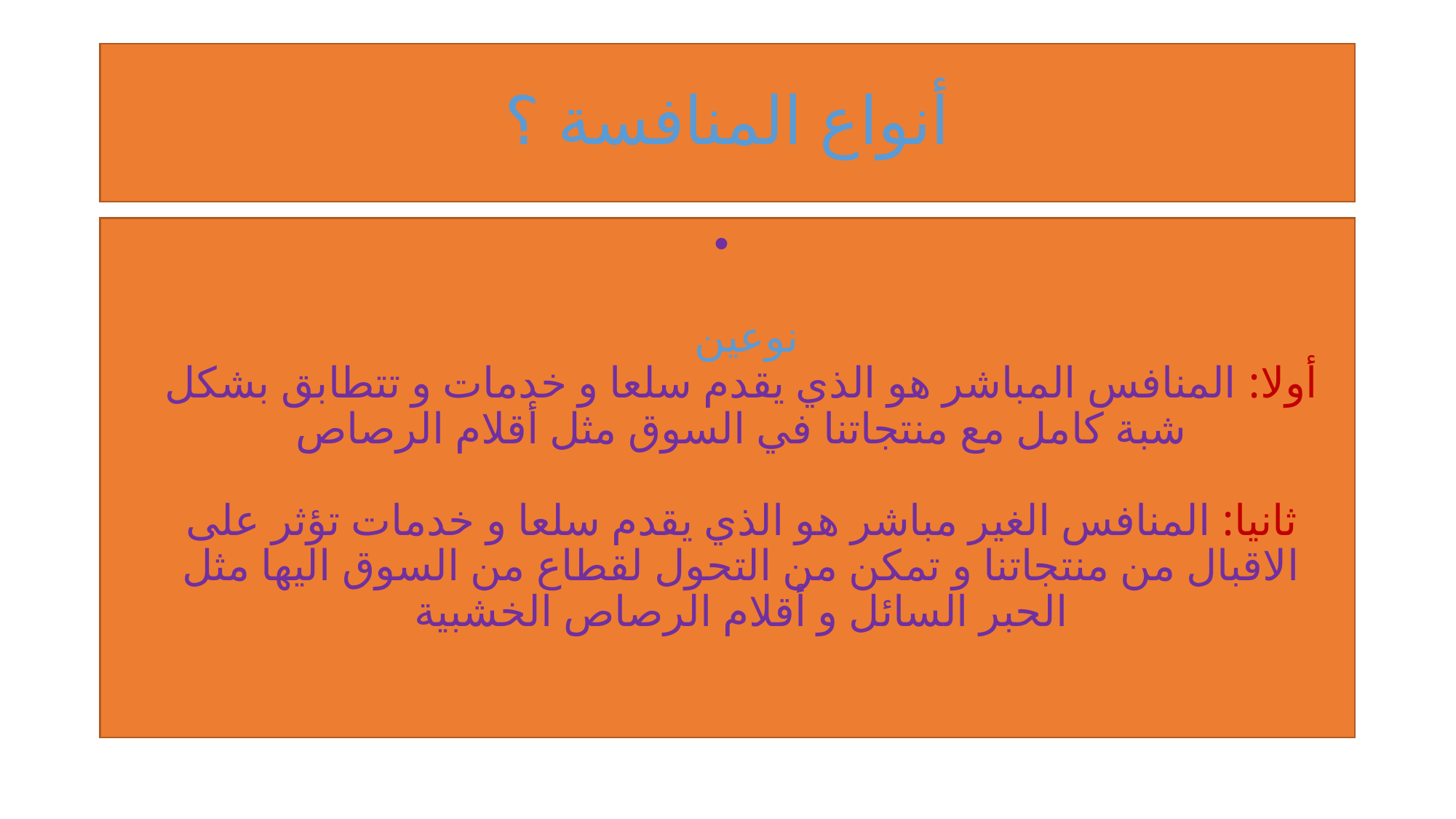

# أنواع المنافسة ؟
نوعين
أولا: المنافس المباشر هو الذي يقدم سلعا و خدمات و تتطابق بشكل شبة كامل مع منتجاتنا في السوق مثل أقلام الرصاص
ثانيا: المنافس الغير مباشر هو الذي يقدم سلعا و خدمات تؤثر على الاقبال من منتجاتنا و تمكن من التحول لقطاع من السوق اليها مثل الحبر السائل و أقلام الرصاص الخشبية